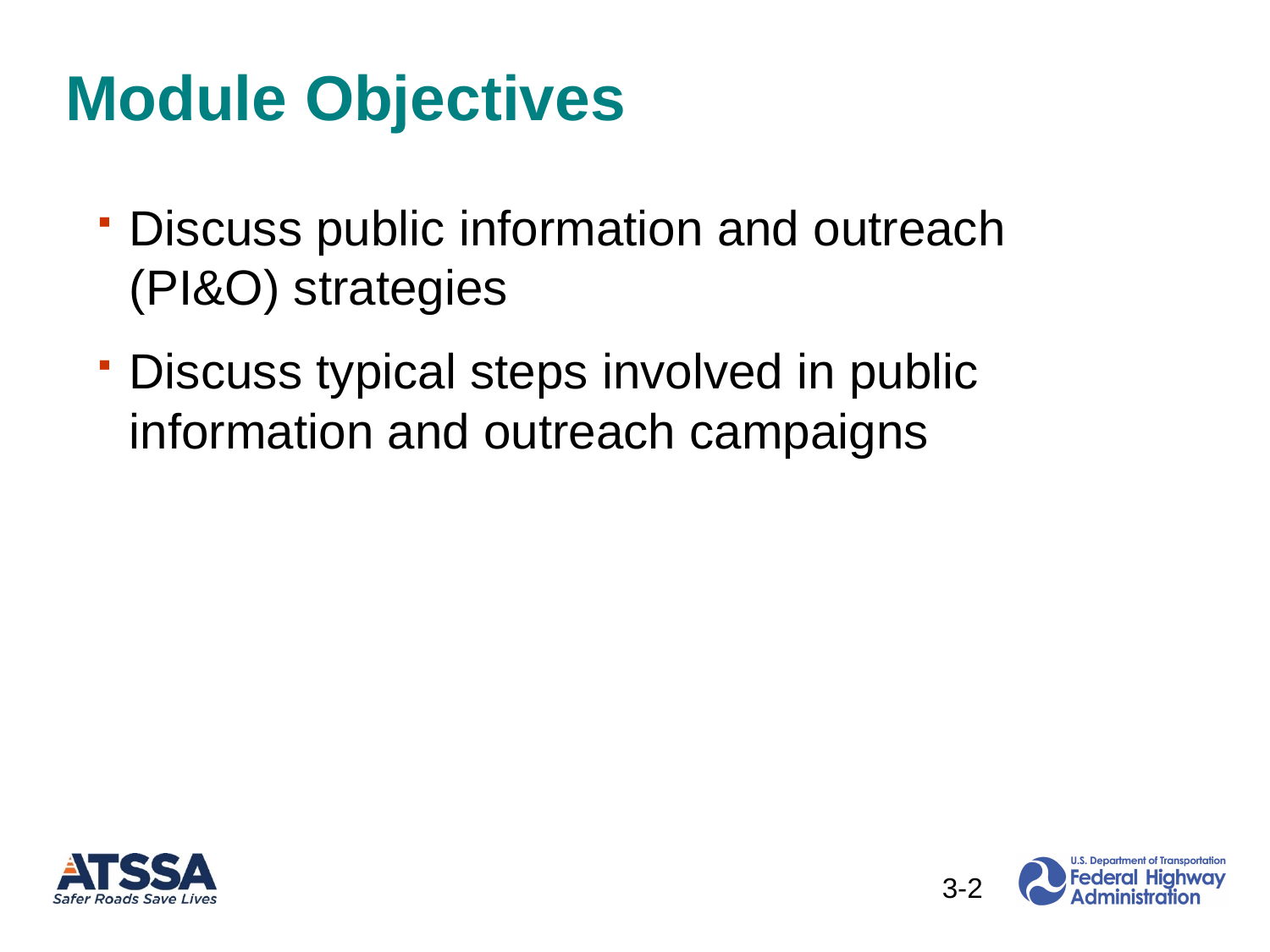

# Module Objectives
Discuss public information and outreach (PI&O) strategies
Discuss typical steps involved in public information and outreach campaigns